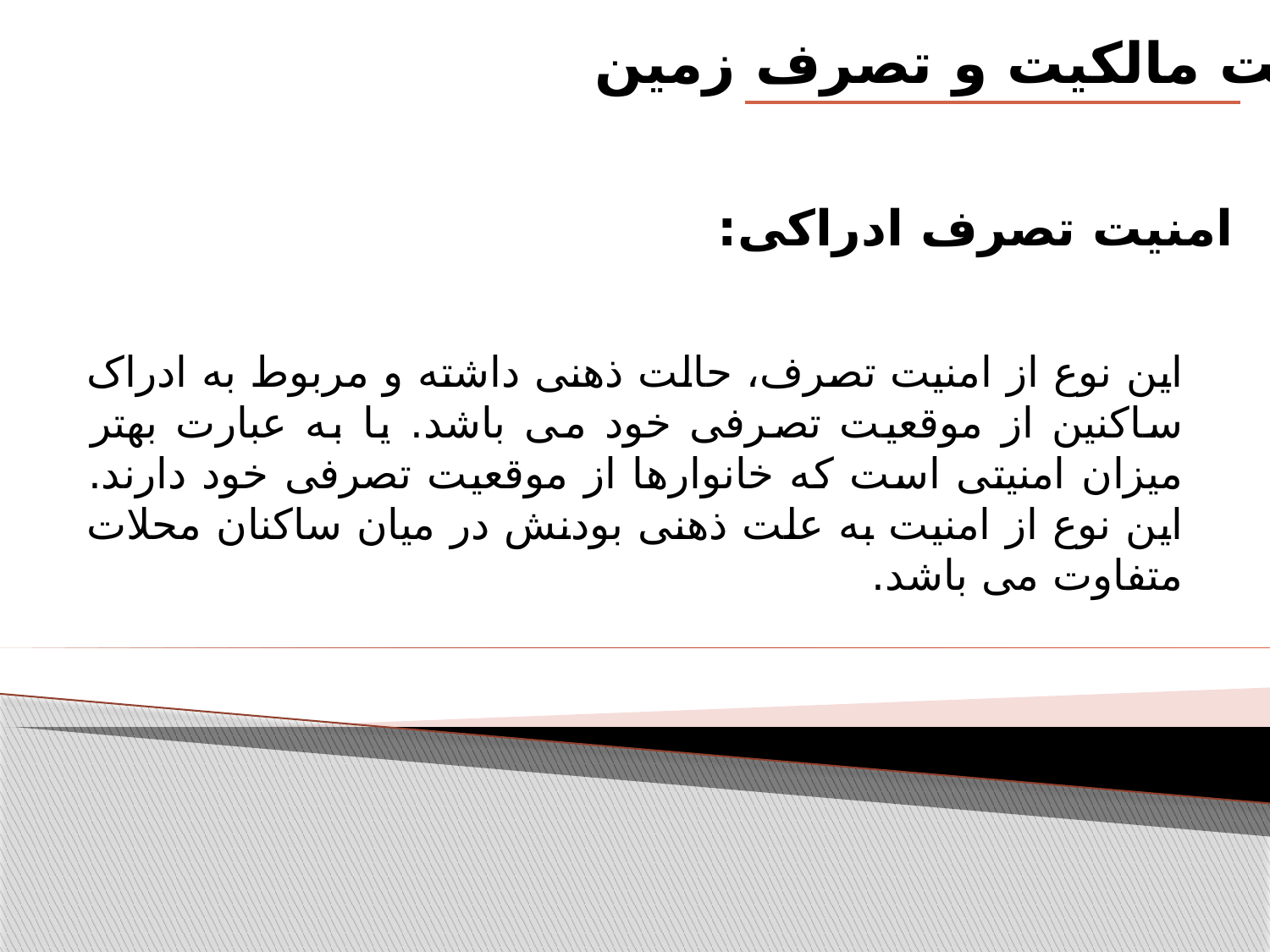

امنیت مالکیت و تصرف زمین
امنیت تصرف ادراکی:
	این نوع از امنیت تصرف، حالت ذهنی داشته و مربوط به ادراک ساکنین از موقعیت تصرفی خود می باشد. یا به عبارت بهتر میزان امنیتی است که خانوارها از موقعیت تصرفی خود دارند. این نوع از امنیت به علت ذهنی بودنش در میان ساکنان محلات متفاوت می باشد.